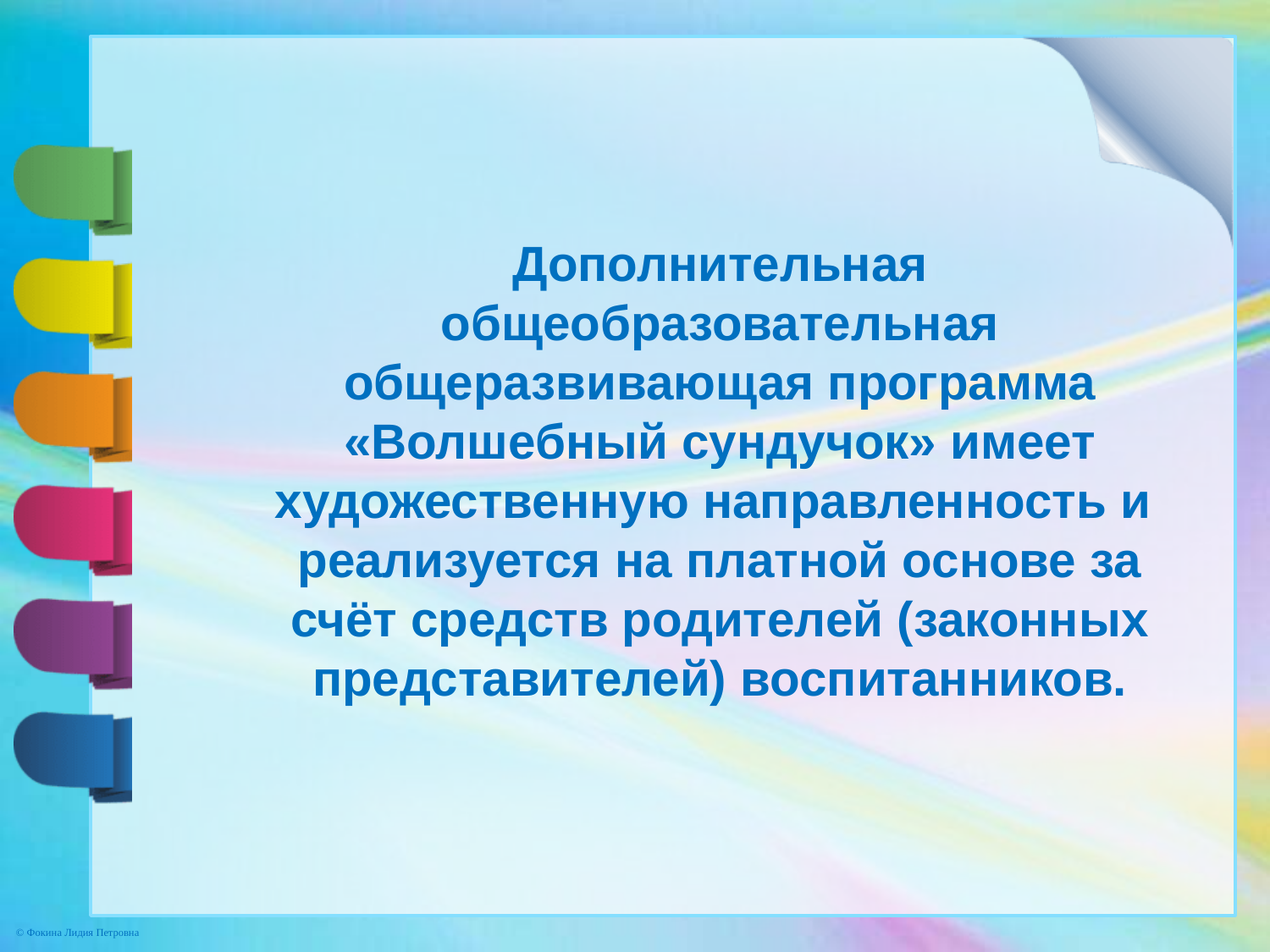

Дополнительная общеобразовательная общеразвивающая программа «Волшебный сундучок» имеет художественную направленность и  реализуется на платной основе за счёт средств родителей (законных представителей) воспитанников.